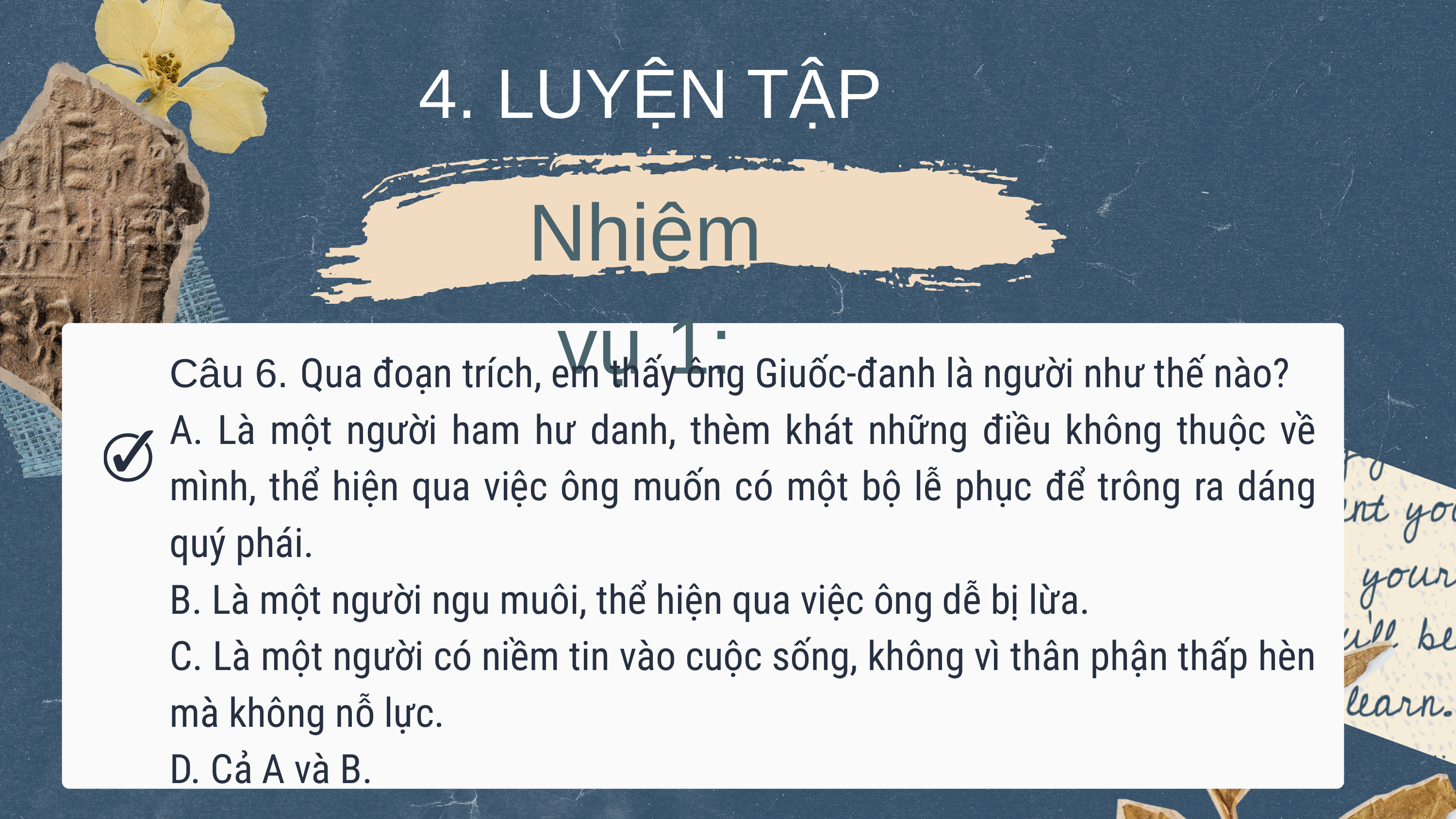

4. LUYỆN TẬP

Nhiệm vụ 1:

Câu 6. Qua đoạn trích, em thấy ông Giuốc-đanh là người như thế nào?
A. Là một người ham hư danh, thèm khát những điều không thuộc về mình, thể hiện qua việc ông muốn có một bộ lễ phục để trông ra dáng quý phái.
B. Là một người ngu muôi, thể hiện qua việc ông dễ bị lừa.
C. Là một người có niềm tin vào cuộc sống, không vì thân phận thấp hèn mà không nỗ lực.
D. Cả A và B.